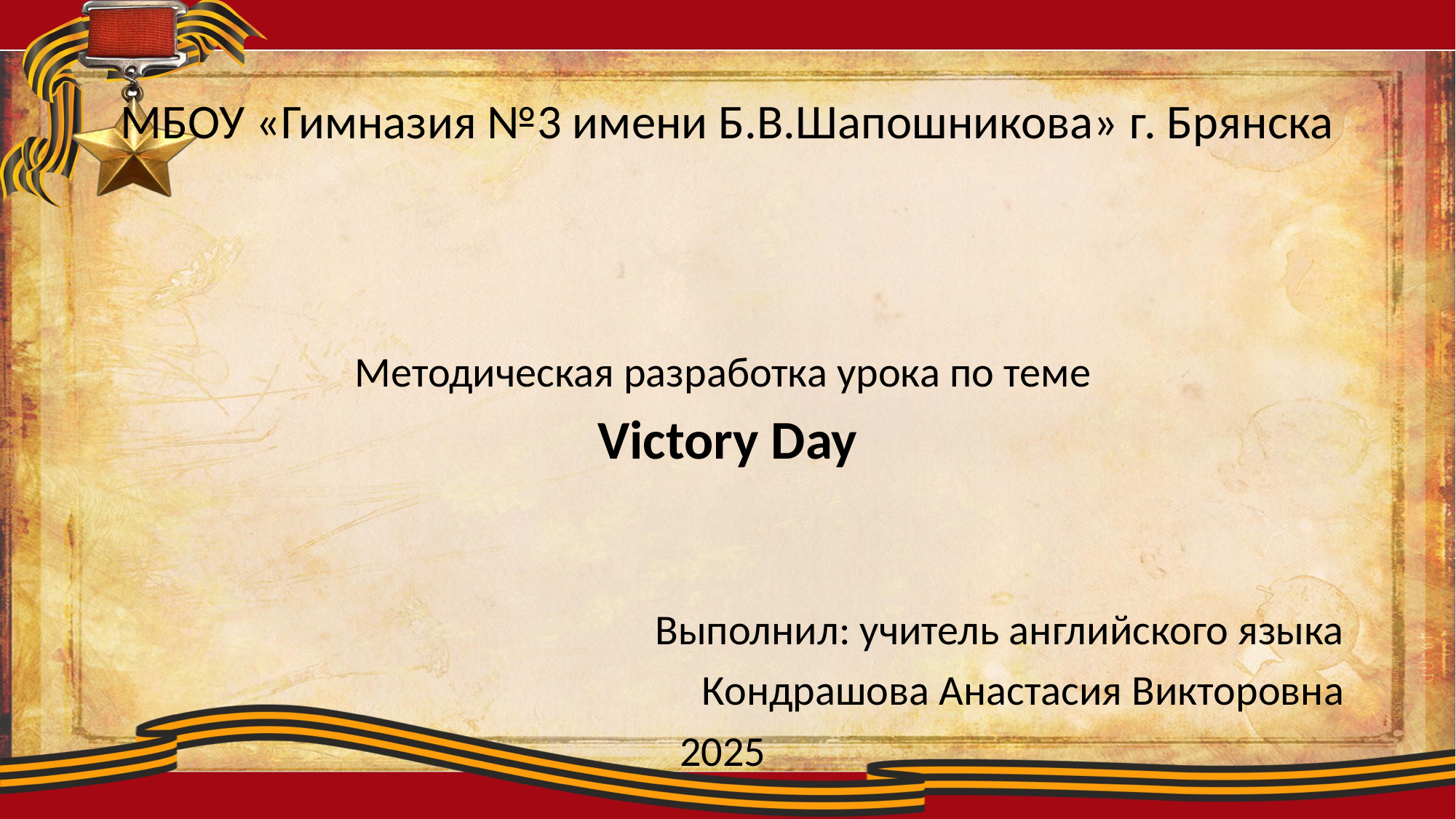

# МБОУ «Гимназия №3 имени Б.В.Шапошникова» г. Брянска

Методическая разработка урока по теме
Victory Day

Выполнил: учитель английского языка
 Кондрашова Анастасия Викторовна
2025